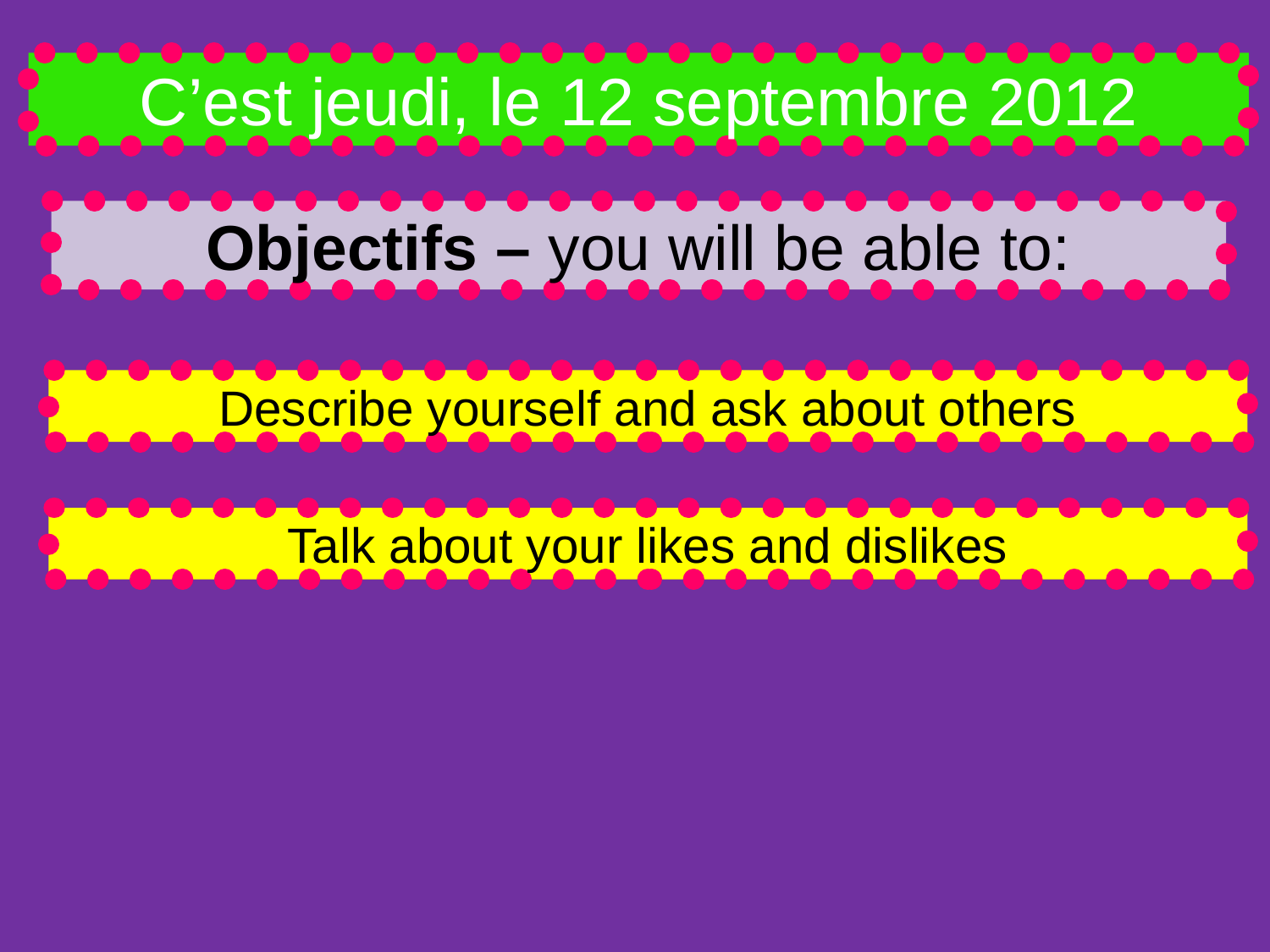

C’est jeudi, le 12 septembre 2012
Objectifs – you will be able to:
Describe yourself and ask about others
Talk about your likes and dislikes